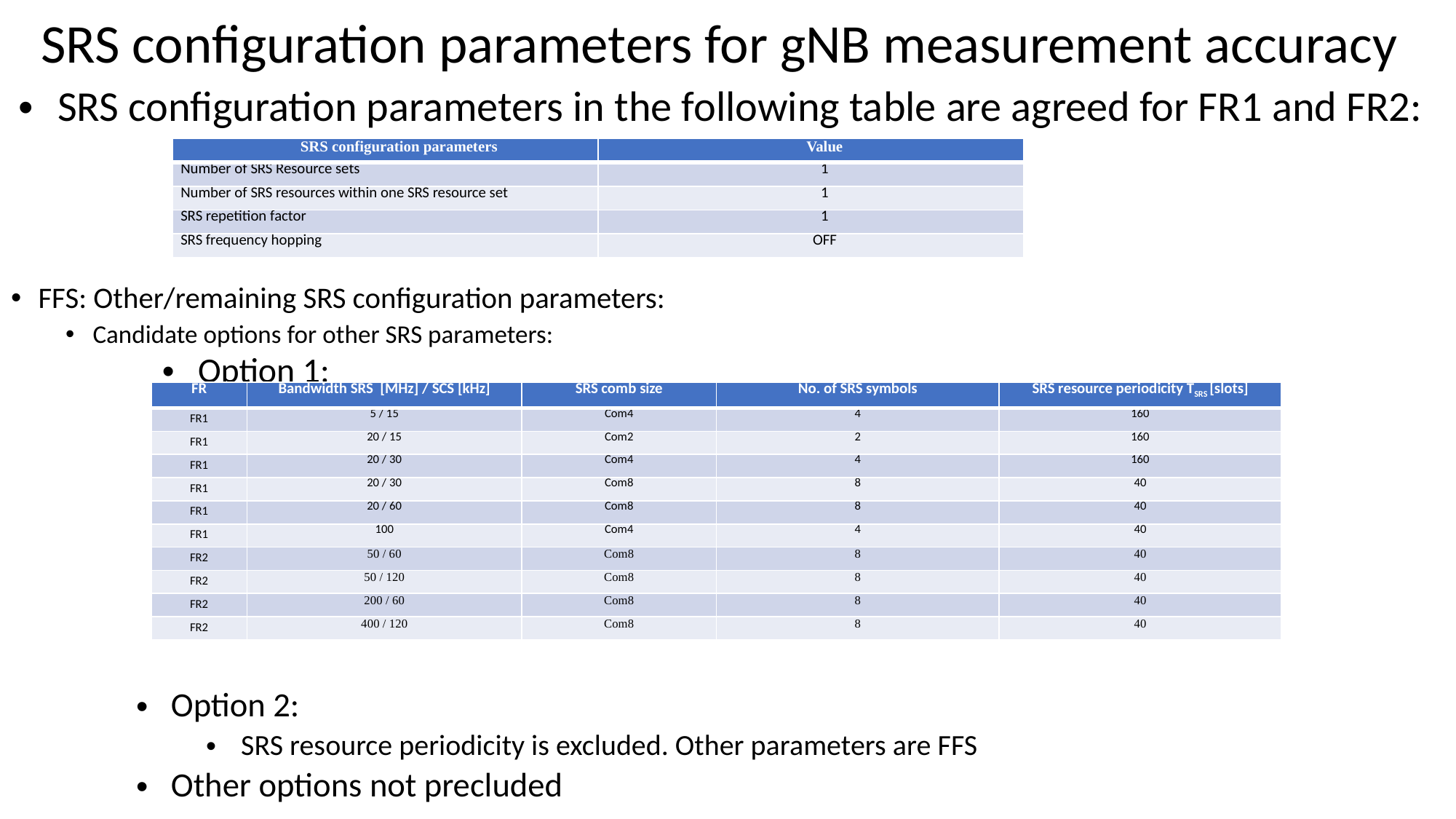

# SRS configuration parameters for gNB measurement accuracy
SRS configuration parameters in the following table are agreed for FR1 and FR2:

| SRS configuration parameters | Value |
| --- | --- |
| Number of SRS Resource sets | 1 |
| Number of SRS resources within one SRS resource set | 1 |
| SRS repetition factor | 1 |
| SRS frequency hopping | OFF |
FFS: Other/remaining SRS configuration parameters:
Candidate options for other SRS parameters:

Option 1:

| FR | Bandwidth SRS [MHz] / SCS [kHz] | SRS comb size | No. of SRS symbols | SRS resource periodicity TSRS [slots] |
| --- | --- | --- | --- | --- |
| FR1 | 5 / 15 | Com4 | 4 | 160 |
| FR1 | 20 / 15 | Com2 | 2 | 160 |
| FR1 | 20 / 30 | Com4 | 4 | 160 |
| FR1 | 20 / 30 | Com8 | 8 | 40 |
| FR1 | 20 / 60 | Com8 | 8 | 40 |
| FR1 | 100 | Com4 | 4 | 40 |
| FR2 | 50 / 60 | Com8 | 8 | 40 |
| FR2 | 50 / 120 | Com8 | 8 | 40 |
| FR2 | 200 / 60 | Com8 | 8 | 40 |
| FR2 | 400 / 120 | Com8 | 8 | 40 |
Option 2:
SRS resource periodicity is excluded. Other parameters are FFS
Other options not precluded